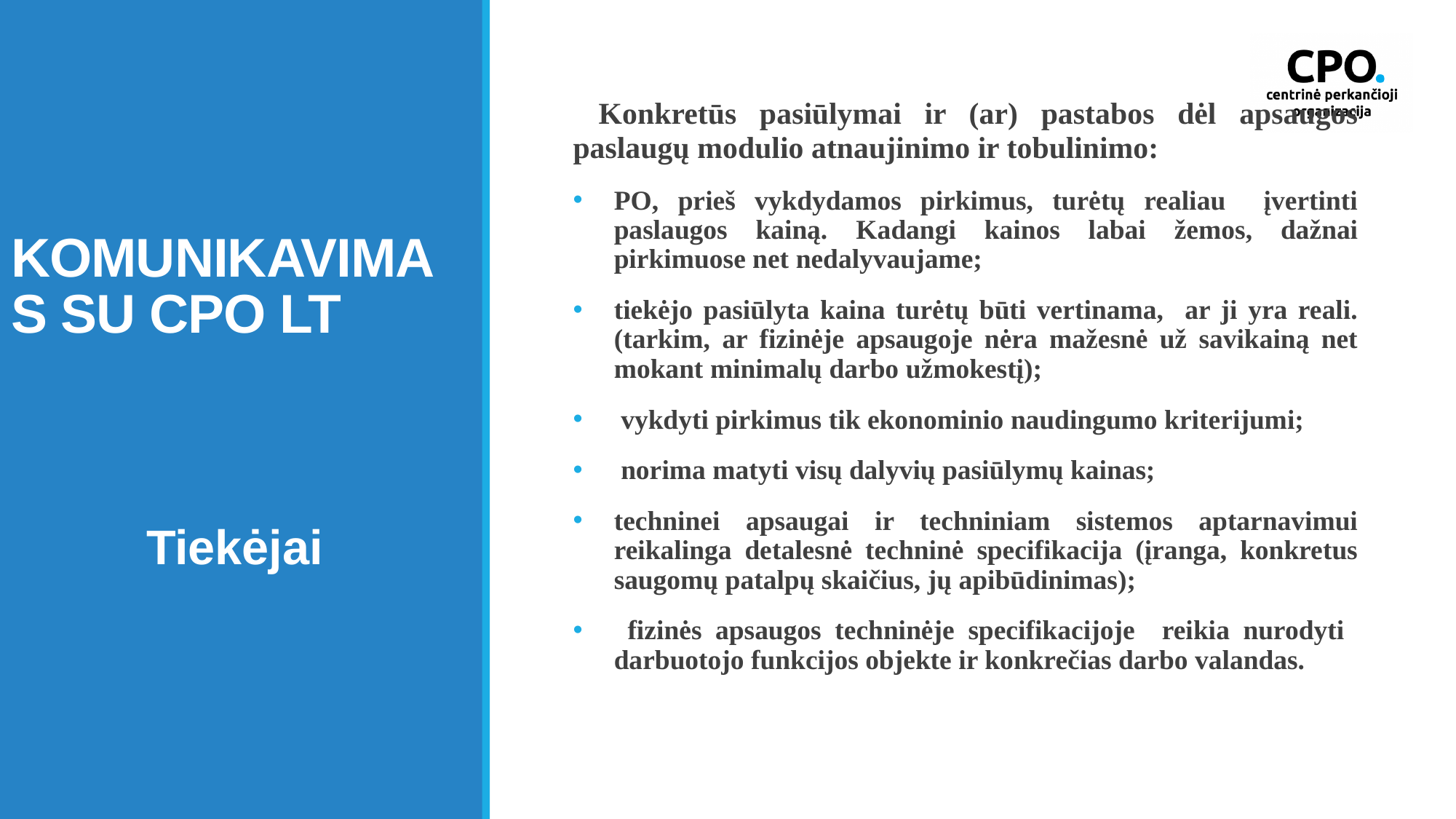

# KOMUNIKAVIMAS SU CPO LT
 Konkretūs pasiūlymai ir (ar) pastabos dėl apsaugos paslaugų modulio atnaujinimo ir tobulinimo:
PO, prieš vykdydamos pirkimus, turėtų realiau  įvertinti paslaugos kainą. Kadangi kainos labai žemos, dažnai pirkimuose net nedalyvaujame;
tiekėjo pasiūlyta kaina turėtų būti vertinama,  ar ji yra reali. (tarkim, ar fizinėje apsaugoje nėra mažesnė už savikainą net mokant minimalų darbo užmokestį);
 vykdyti pirkimus tik ekonominio naudingumo kriterijumi;
 norima matyti visų dalyvių pasiūlymų kainas;
techninei apsaugai ir techniniam sistemos aptarnavimui reikalinga detalesnė techninė specifikacija (įranga, konkretus saugomų patalpų skaičius, jų apibūdinimas);
 fizinės apsaugos techninėje specifikacijoje  reikia nurodyti  darbuotojo funkcijos objekte ir konkrečias darbo valandas.

      Tiekėjai